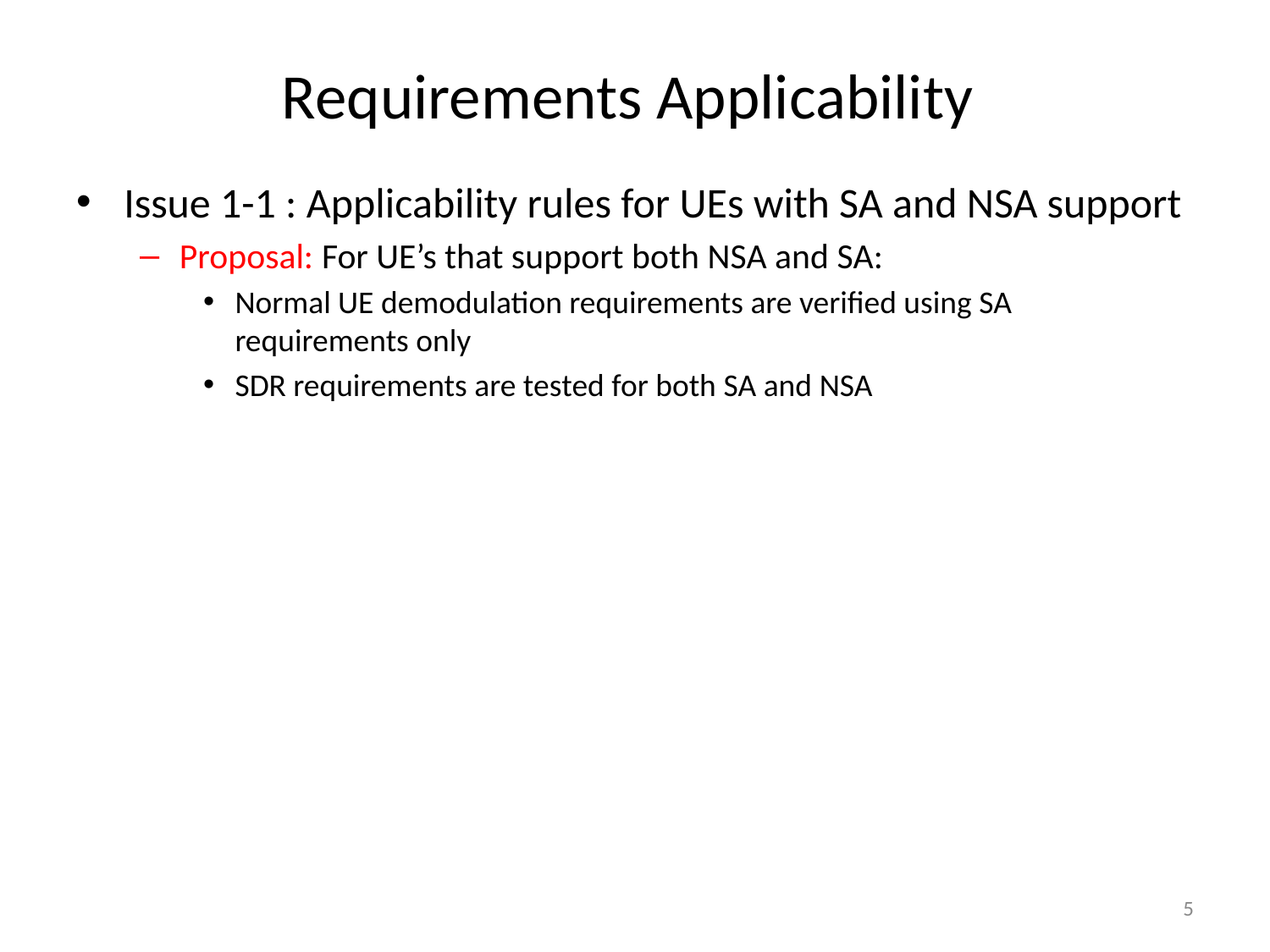

# Requirements Applicability
Issue 1-1 : Applicability rules for UEs with SA and NSA support
Proposal: For UE’s that support both NSA and SA:
Normal UE demodulation requirements are verified using SA requirements only
SDR requirements are tested for both SA and NSA
5